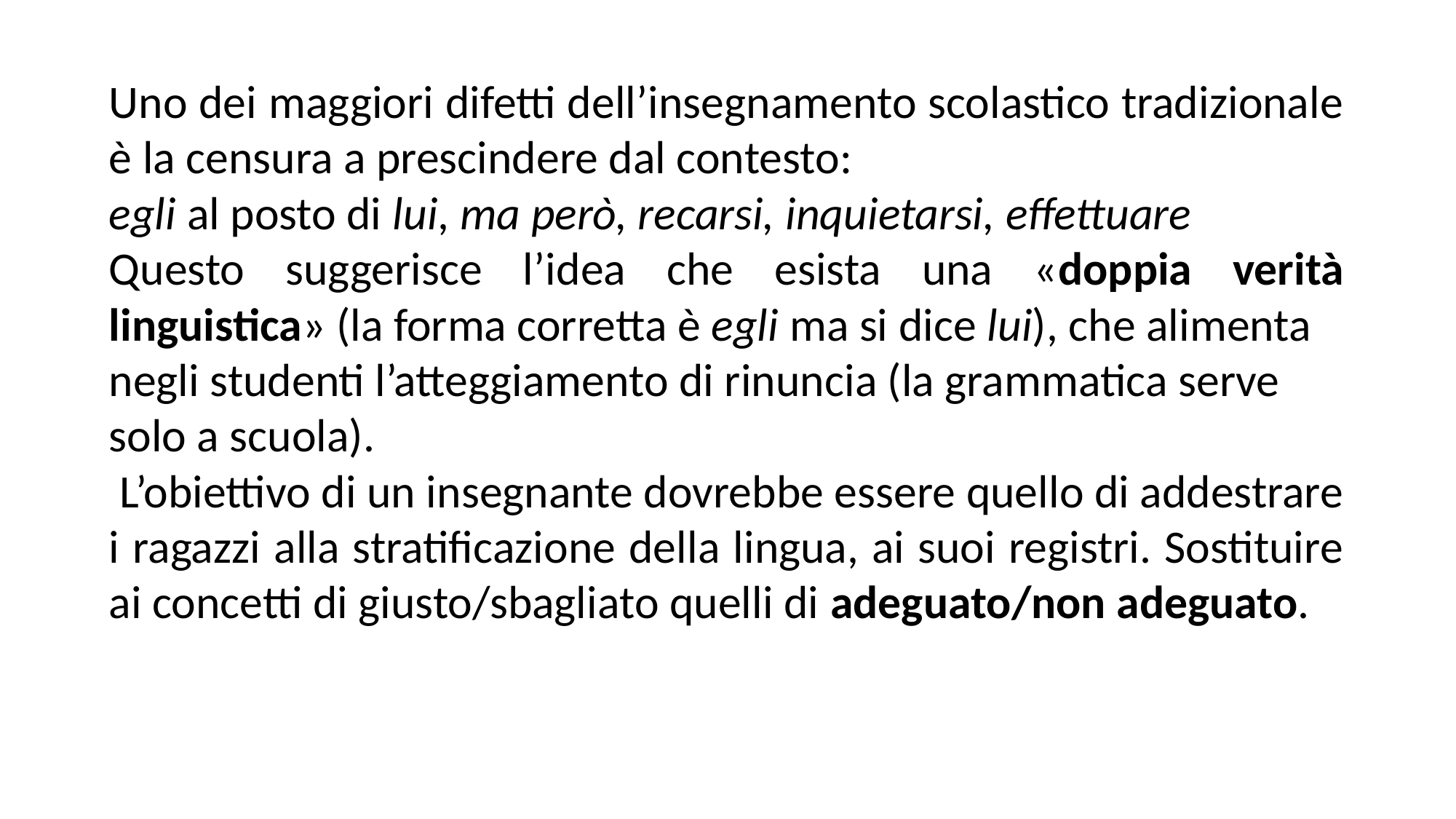

Uno dei maggiori difetti dell’insegnamento scolastico tradizionale è la censura a prescindere dal contesto:
egli al posto di lui, ma però, recarsi, inquietarsi, effettuare
Questo suggerisce l’idea che esista una «doppia verità linguistica» (la forma corretta è egli ma si dice lui), che alimenta
negli studenti l’atteggiamento di rinuncia (la grammatica serve
solo a scuola).
 L’obiettivo di un insegnante dovrebbe essere quello di addestrare i ragazzi alla stratificazione della lingua, ai suoi registri. Sostituire ai concetti di giusto/sbagliato quelli di adeguato/non adeguato.